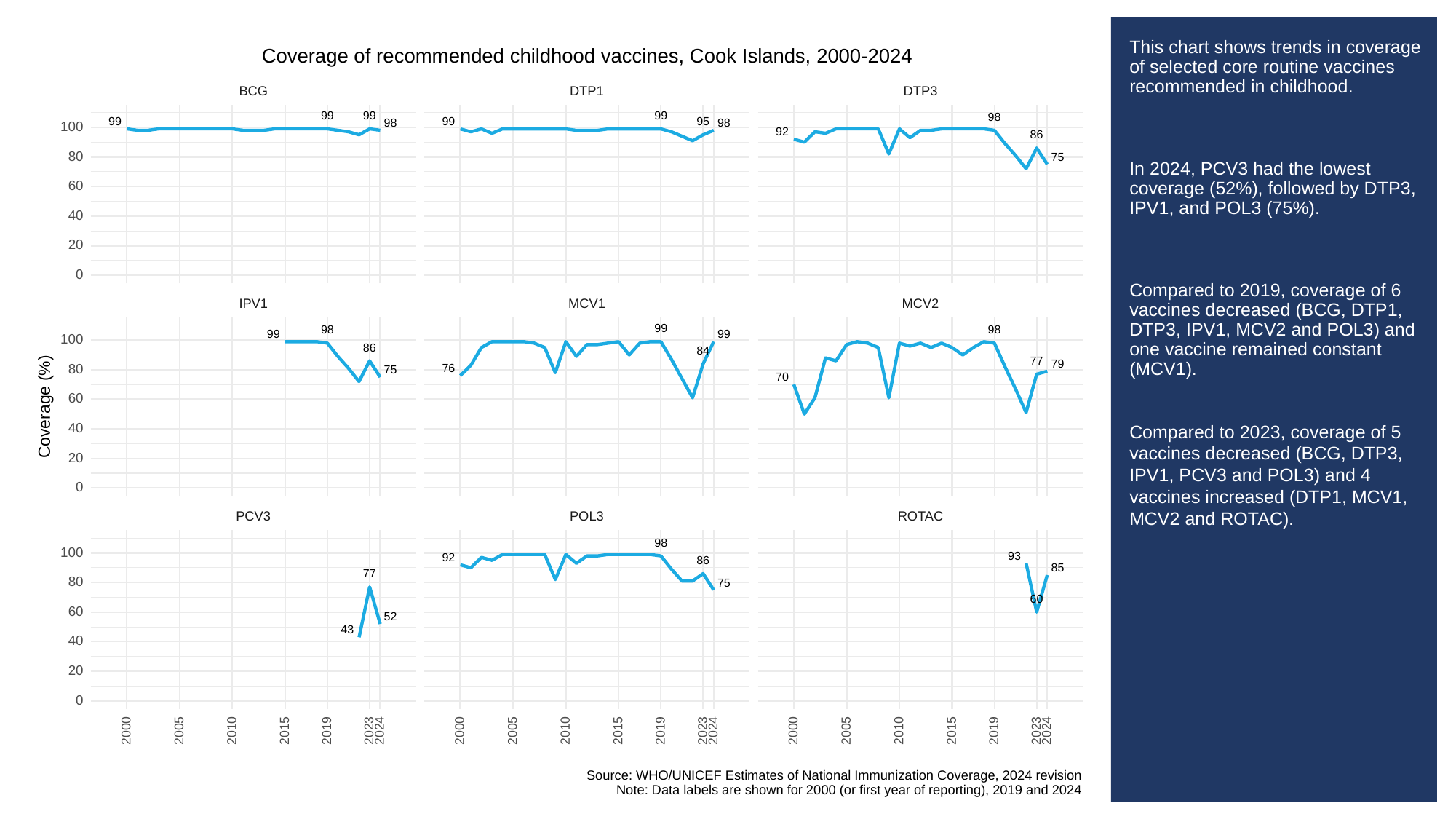

# This chart shows trends in coverage of selected core routine vaccines recommended in childhood.

In 2024, PCV3 had the lowest coverage (52%), followed by DTP3, IPV1, and POL3 (75%).

Compared to 2019, coverage of 6 vaccines decreased (BCG, DTP1, DTP3, IPV1, MCV2 and POL3) and one vaccine remained constant (MCV1).

Compared to 2023, coverage of 5 vaccines decreased (BCG, DTP3, IPV1, PCV3 and POL3) and 4 vaccines increased (DTP1, MCV1, MCV2 and ROTAC).

Coverage of recommended childhood vaccines, Cook Islands, 2000-2024
BCG
DTP3
DTP1

99
99
99

98
99
99
95
98
98
100

92

86

80
75

60

40

20

0

MCV1
MCV2
IPV1

99

98
98
99
99
100

86
84

77
79
76
80
75

70

60
Coverage (%)

40

20

0

POL3
PCV3
ROTAC

98
100
93

92

86

85

77
80
75

60

60

52
43

40

20

0

2023
2023
2023
2000
2005
2010
2015
2019
2024
2000
2005
2010
2015
2019
2024
2000
2005
2010
2015
2019
2024
Source: WHO/UNICEF Estimates of National Immunization Coverage, 2024 revision
Note: Data labels are shown for 2000 (or first year of reporting), 2019 and 2024